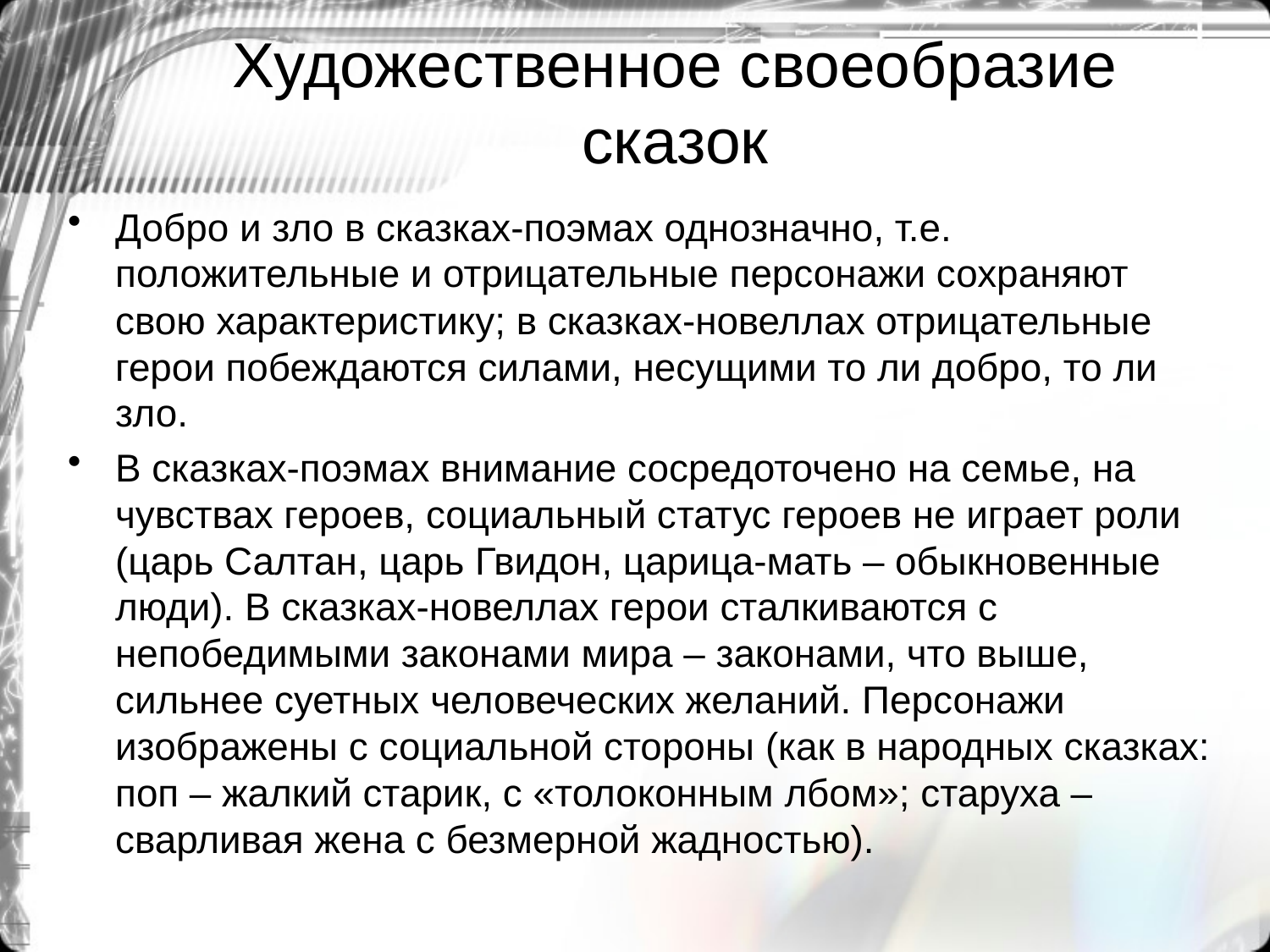

# Художественное своеобразие сказок
Добро и зло в сказках-поэмах однозначно, т.е. положительные и отрицательные персонажи сохраняют свою характеристику; в сказках-новеллах отрицательные герои побеждаются силами, несущими то ли добро, то ли зло.
В сказках-поэмах внимание сосредоточено на семье, на чувствах героев, социальный статус героев не играет роли (царь Салтан, царь Гвидон, царица-мать – обыкновенные люди). В сказках-новеллах герои сталкиваются с непобедимыми законами мира – законами, что выше, сильнее суетных человеческих желаний. Персонажи изображены с социальной стороны (как в народных сказках: поп – жалкий старик, с «толоконным лбом»; старуха – сварливая жена с безмерной жадностью).